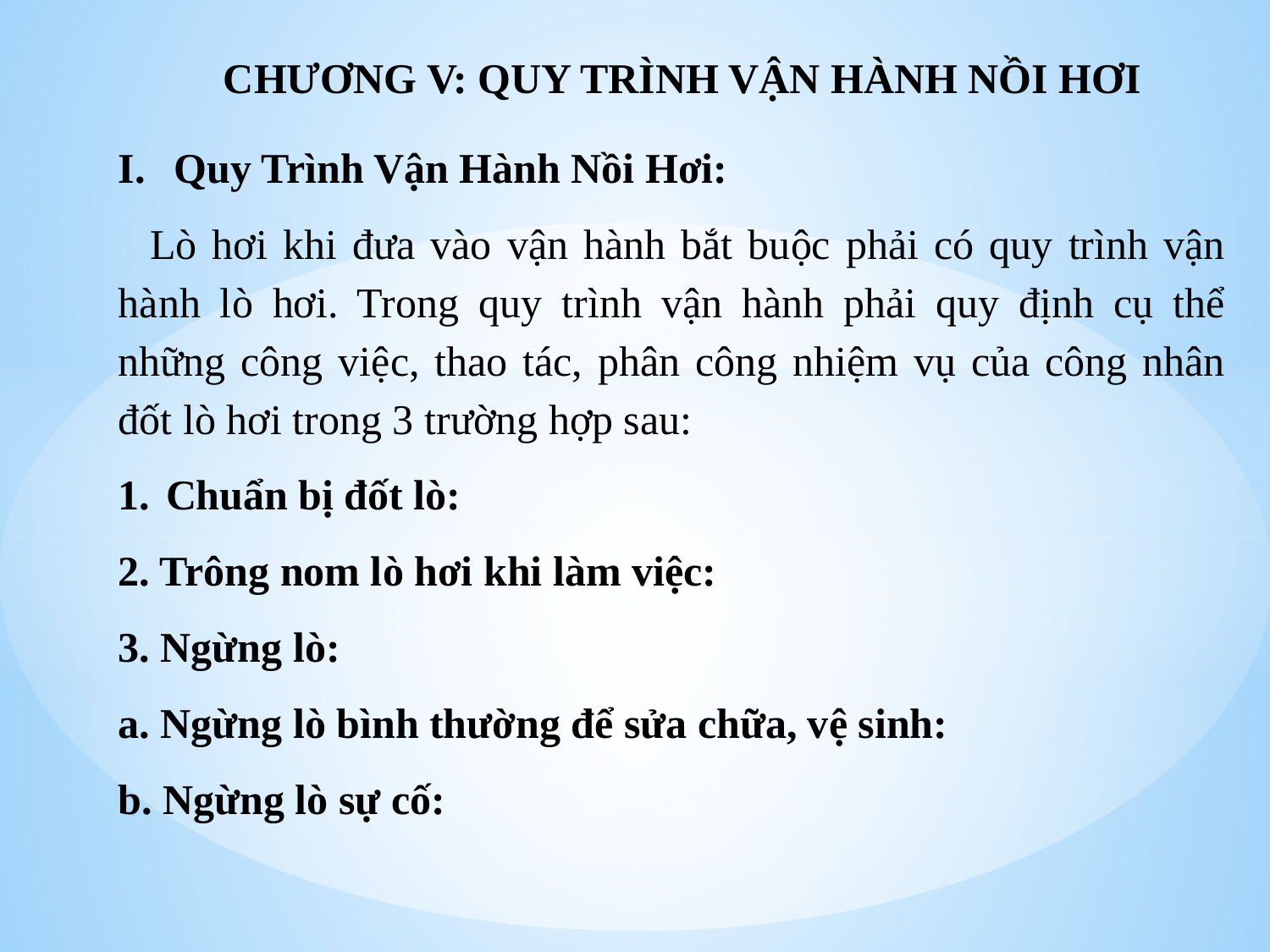

CHƯƠNG V: QUY TRÌNH VẬN HÀNH NỒI HƠI
Quy Trình Vận Hành Nồi Hơi:
Lò hơi khi đưa vào vận hành bắt buộc phải có quy trình vận hành lò hơi. Trong quy trình vận hành phải quy định cụ thể những công việc, thao tác, phân công nhiệm vụ của công nhân đốt lò hơi trong 3 trường hợp sau:
Chuẩn bị đốt lò:
2. Trông nom lò hơi khi làm việc:
3. Ngừng lò:
a. Ngừng lò bình thường để sửa chữa, vệ sinh:
b. Ngừng lò sự cố: